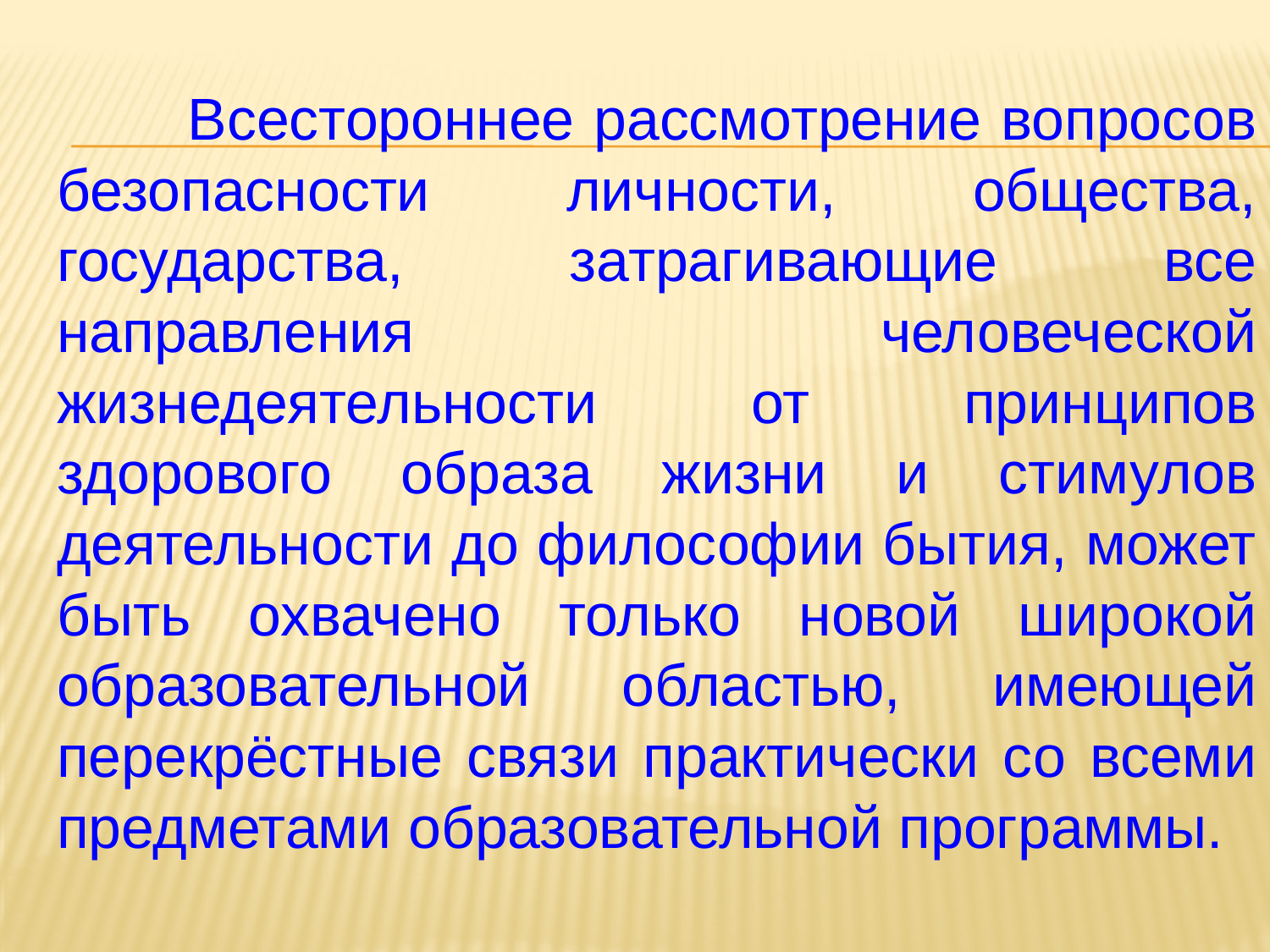

Всестороннее рассмотрение вопросов безопасности личности, общества, государства, затрагивающие все направления человеческой жизнедеятельности от принципов здорового образа жизни и стимулов деятельности до философии бытия, может быть охвачено только новой широкой образовательной областью, имеющей перекрёстные связи практически со всеми предметами образовательной программы.
#